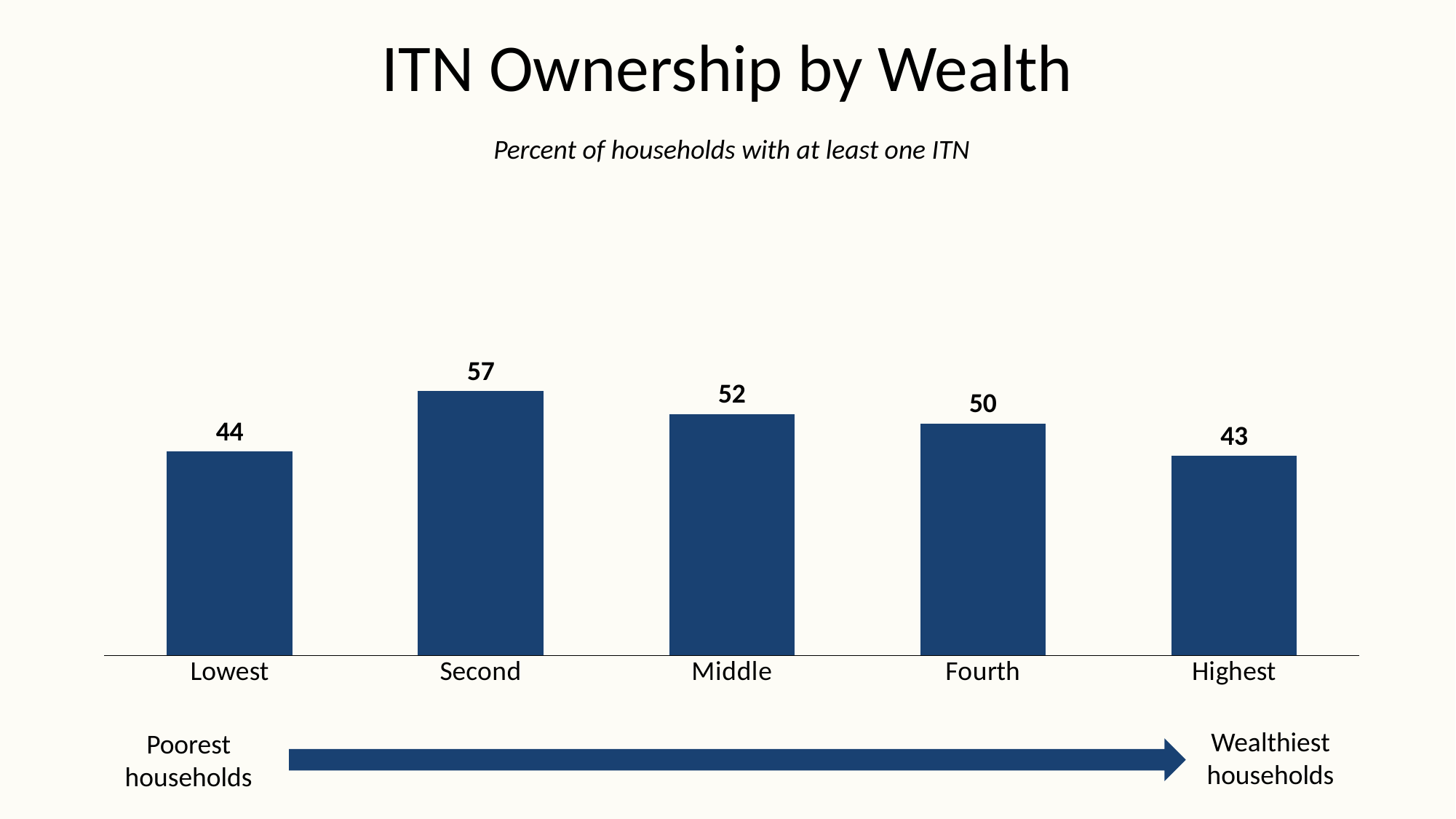

# ITN Ownership by Wealth
Percent of households with at least one ITN

### Chart

| Category | Series 1 |
|---|---|
| Lowest | 44.0 |
| Second | 57.0 |
| Middle | 52.0 |
| Fourth | 50.0 |
| Highest | 43.0 |
Wealthiest households
Poorest households